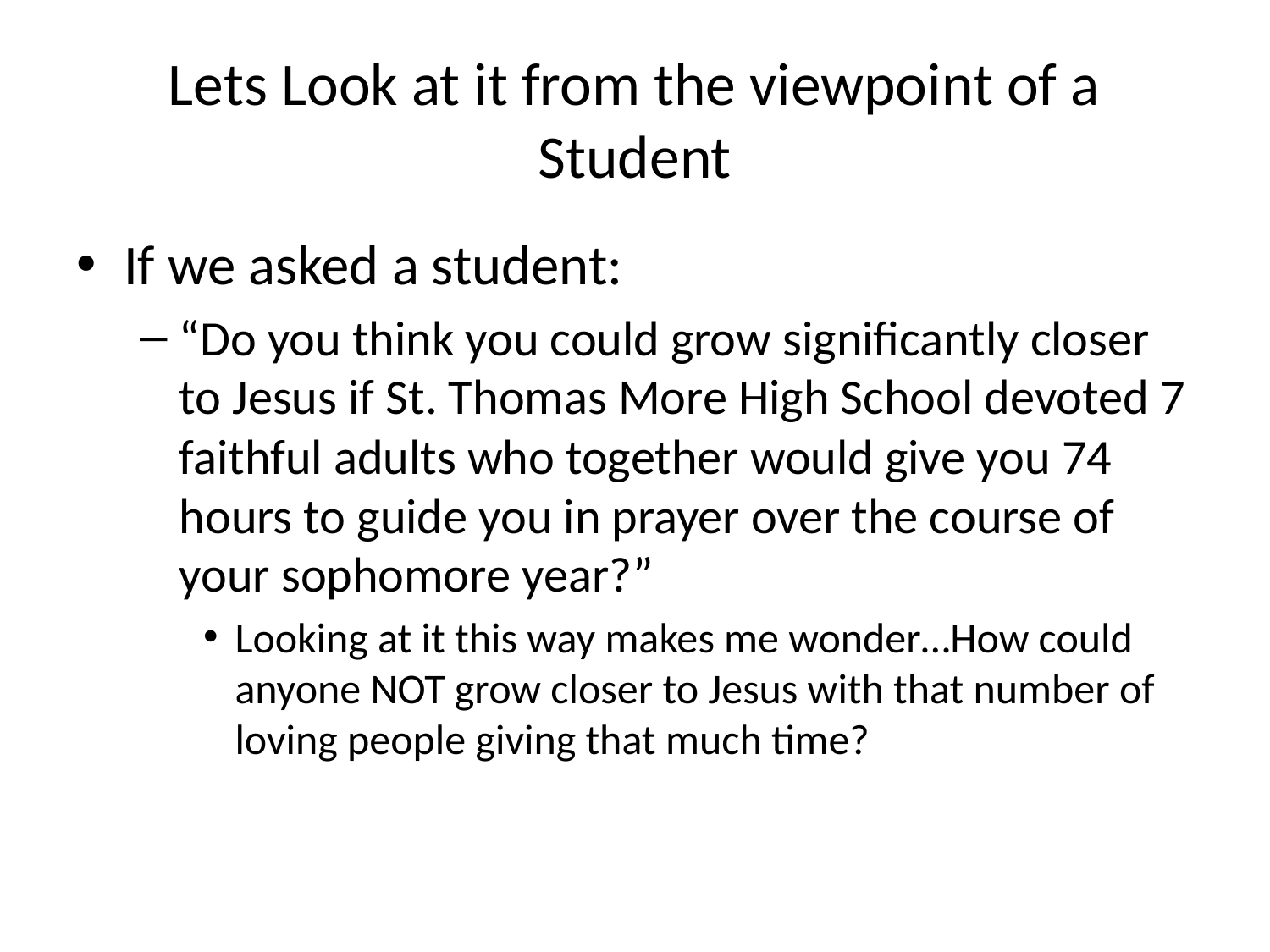

# Lets Look at it from the viewpoint of a Student
If we asked a student:
“Do you think you could grow significantly closer to Jesus if St. Thomas More High School devoted 7 faithful adults who together would give you 74 hours to guide you in prayer over the course of your sophomore year?”
Looking at it this way makes me wonder…How could anyone NOT grow closer to Jesus with that number of loving people giving that much time?